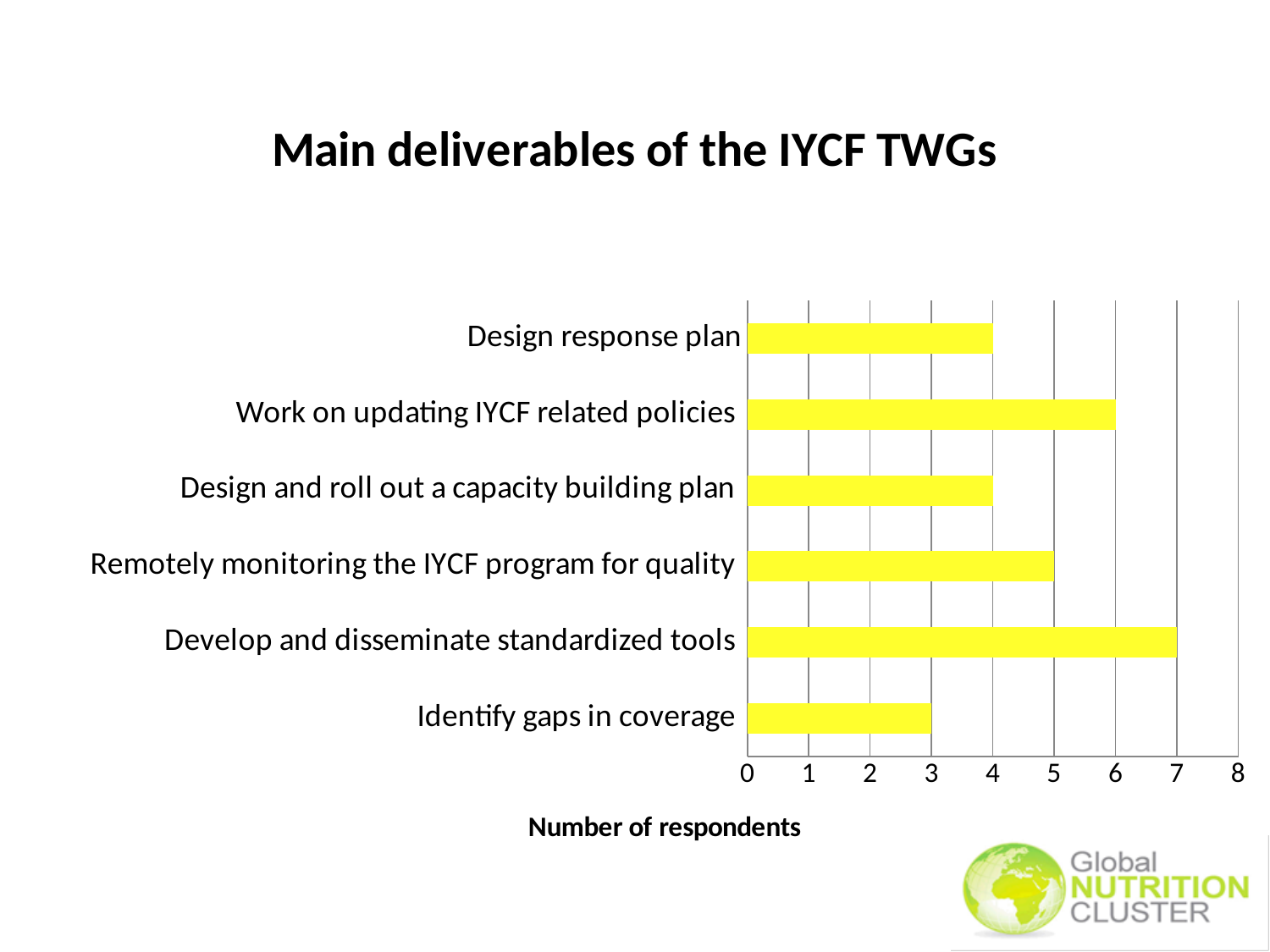

### Chart: Main deliverables of the IYCF TWGs

| Category |  |
|---|---|
| Identify gaps in coverage  | 3.0 |
| Develop and disseminate standardized tools  | 7.0 |
| Remotely monitoring the IYCF program for quality  | 5.0 |
| Design and roll out a capacity building plan  | 4.0 |
| Work on updating IYCF related policies  | 6.0 |
| Design response plan | 4.0 |